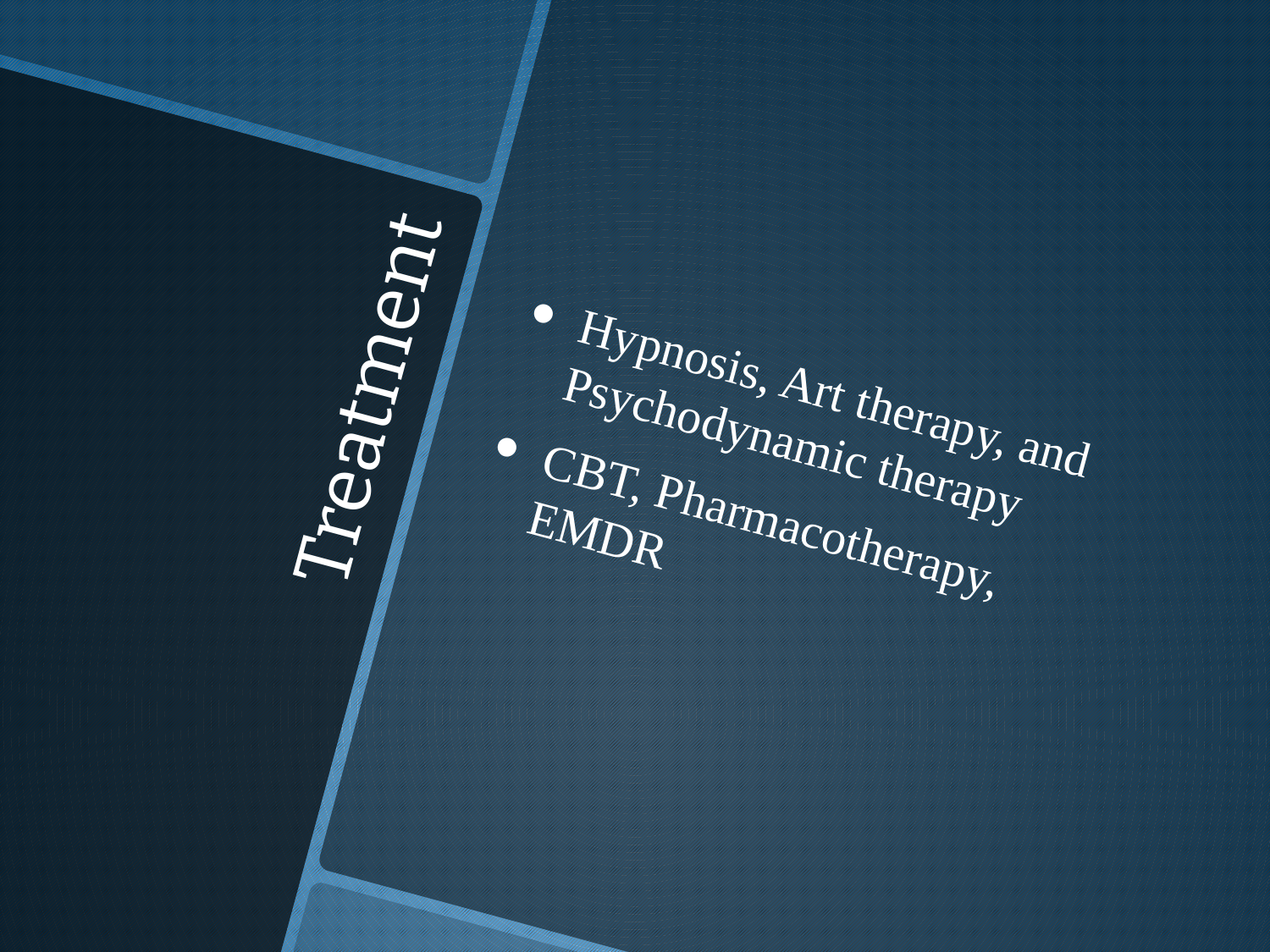

Hypnosis, Art therapy, and Psychodynamic therapy
CBT, Pharmacotherapy, EMDR
# Treatment